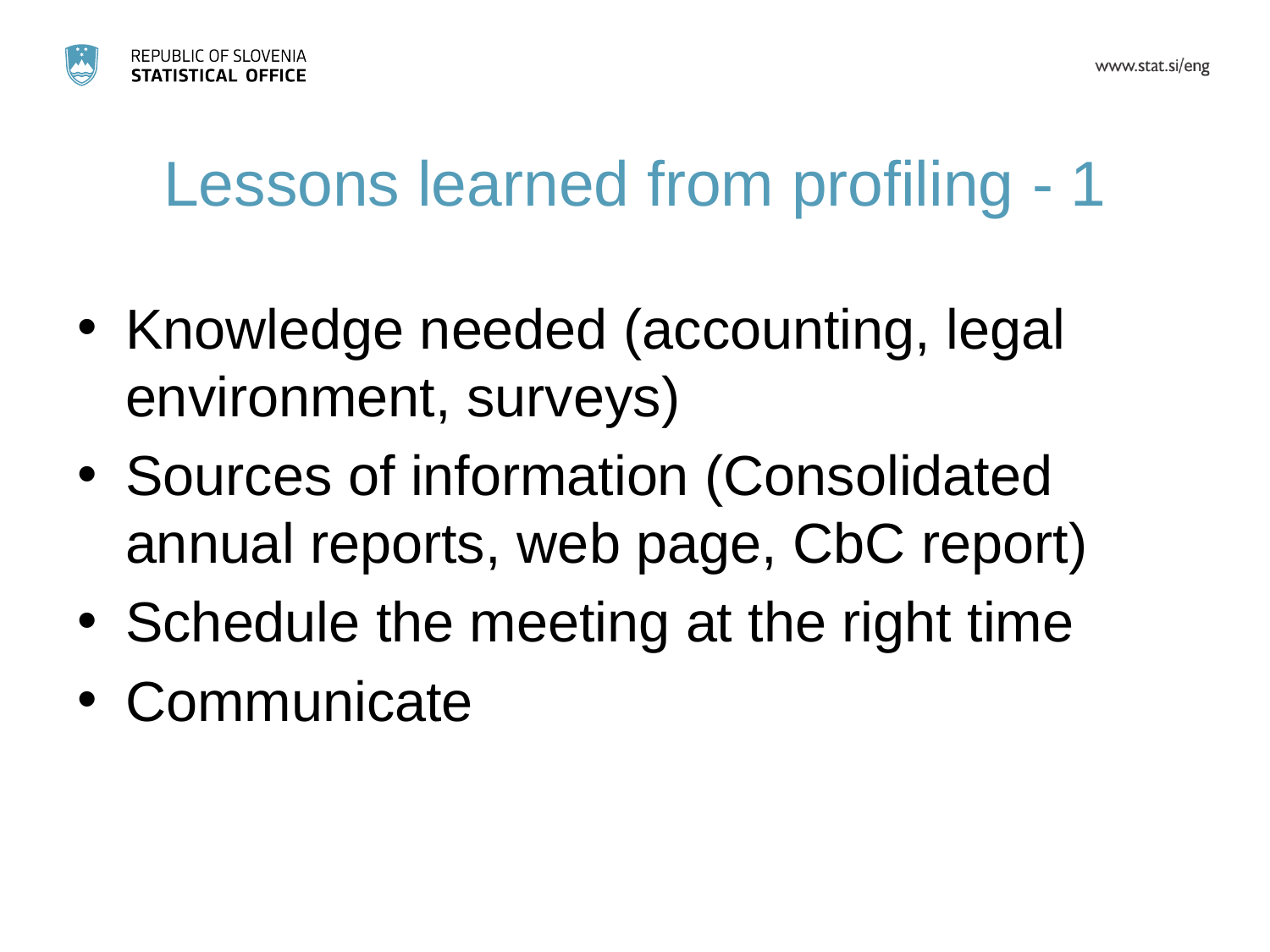

# Lessons learned from profiling - 1
Knowledge needed (accounting, legal environment, surveys)
Sources of information (Consolidated annual reports, web page, CbC report)
Schedule the meeting at the right time
Communicate